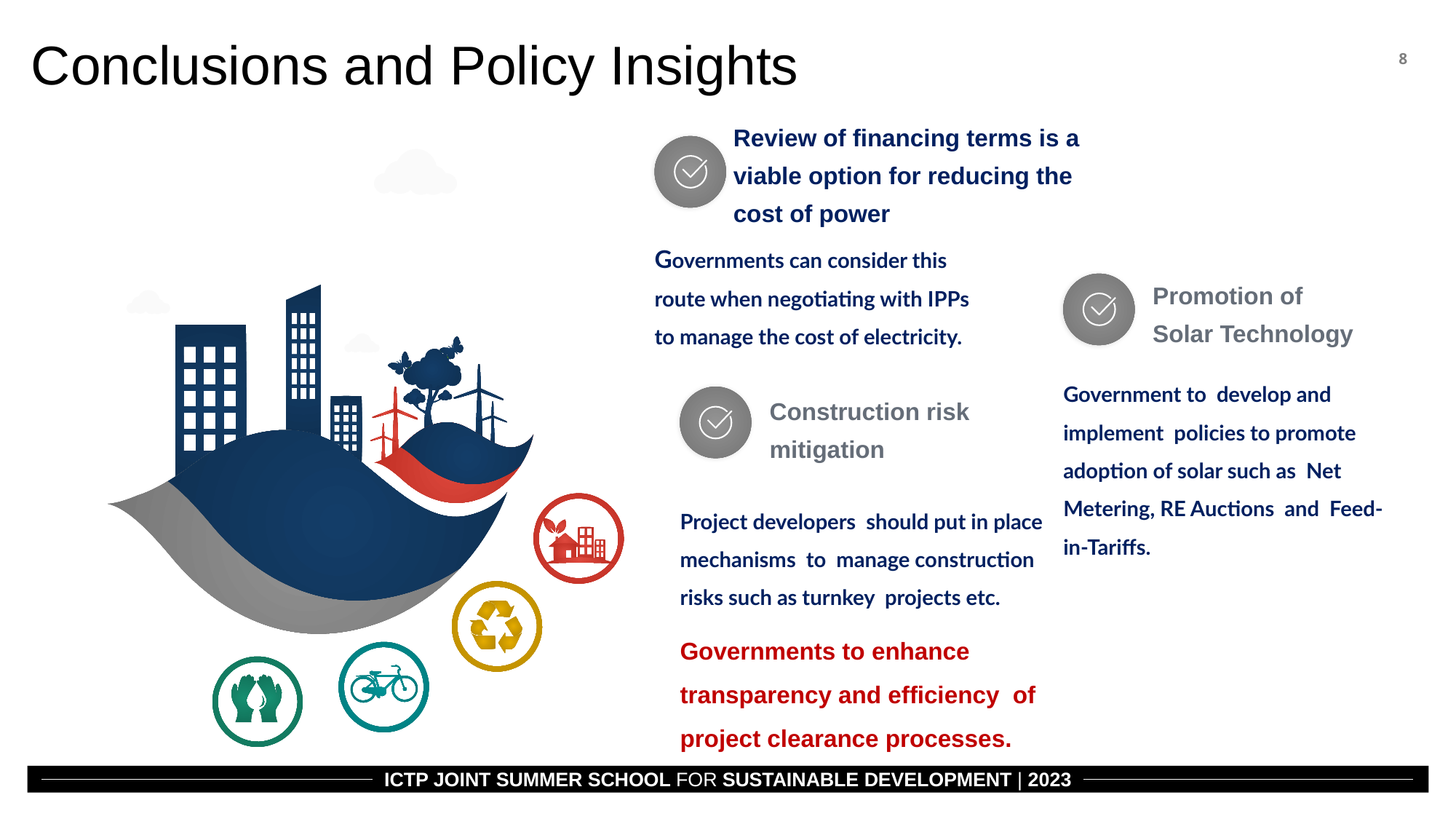

Conclusions and Policy Insights
Review of financing terms is a viable option for reducing the cost of power

Governments can consider this route when negotiating with IPPs  to manage the cost of electricity.

Promotion of Solar Technology

Government to  develop and implement  policies to promote adoption of solar such as  Net Metering, RE Auctions  and  Feed-in-Tariffs.

Construction risk mitigation

Project developers  should put in place mechanisms  to  manage construction risks such as turnkey  projects etc.
Governments to enhance transparency and efficiency  of project clearance processes.